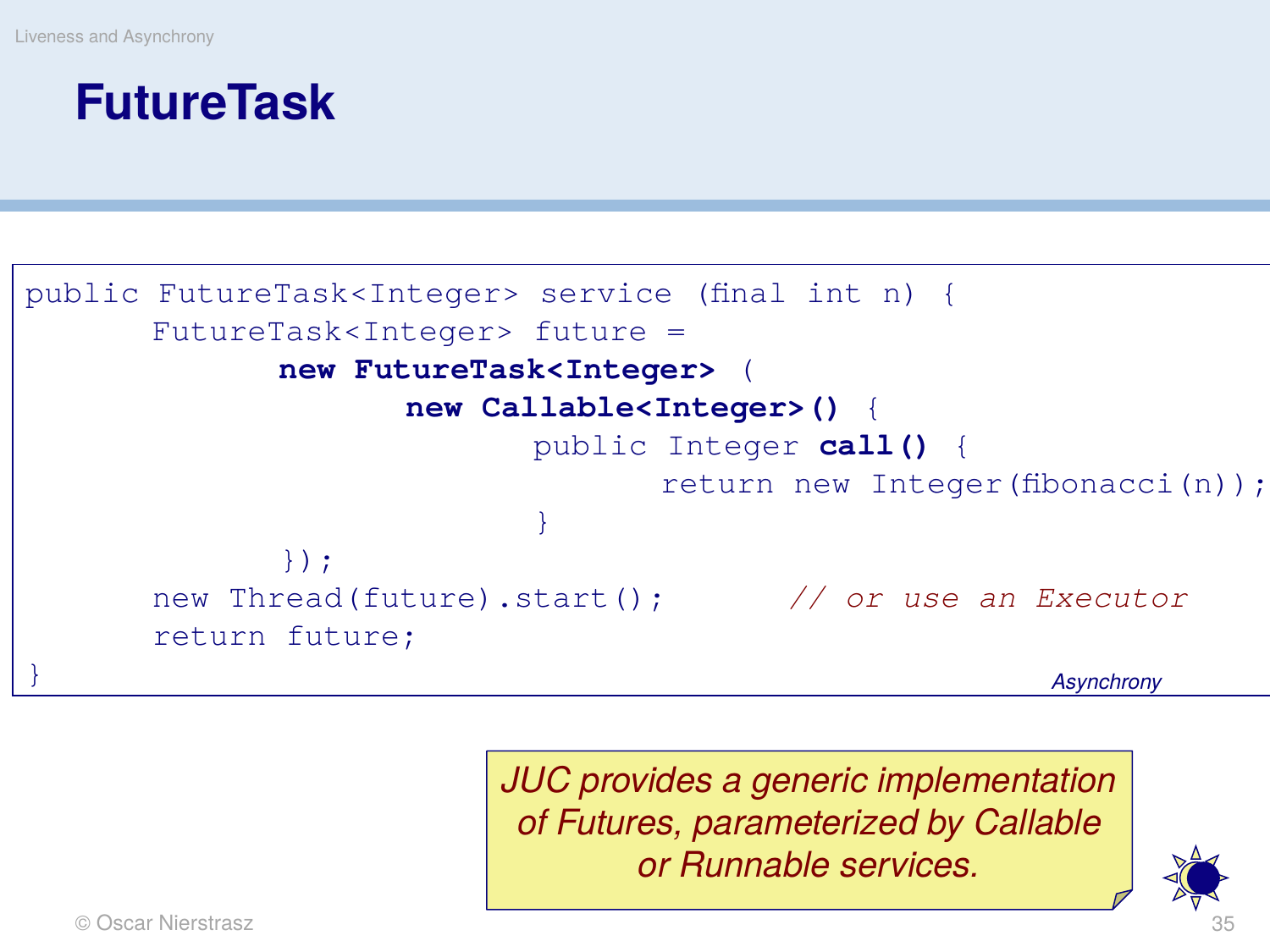

Liveness and Asynchrony
# FutureTask
public FutureTask<Integer> service (final int n) {
	FutureTask<Integer> future =
		new FutureTask<Integer> (
			new Callable<Integer>() {
				public Integer call() {
					return new Integer(fibonacci(n));
				}
		});
	new Thread(future).start(); 	// or use an Executor
	return future;
}
Asynchrony
JUC provides a generic implementation of Futures, parameterized by Callable or Runnable services.

© Oscar Nierstrasz
35